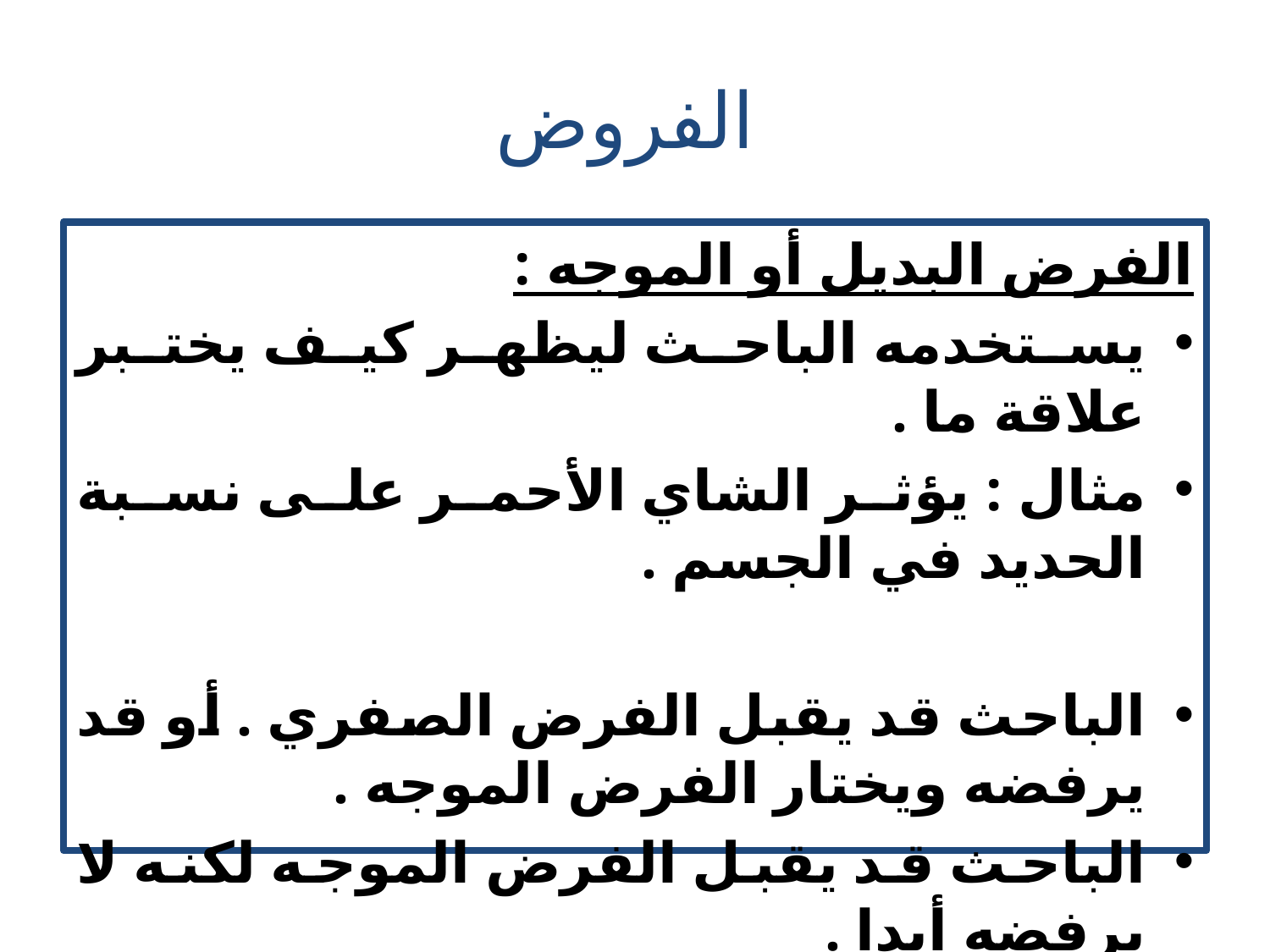

# الفروض
الفرض البديل أو الموجه :
يستخدمه الباحث ليظهر كيف يختبر علاقة ما .
مثال : يؤثر الشاي الأحمر على نسبة الحديد في الجسم .

الباحث قد يقبل الفرض الصفري . أو قد يرفضه ويختار الفرض الموجه .
الباحث قد يقبل الفرض الموجه لكنه لا يرفضه أبدا .